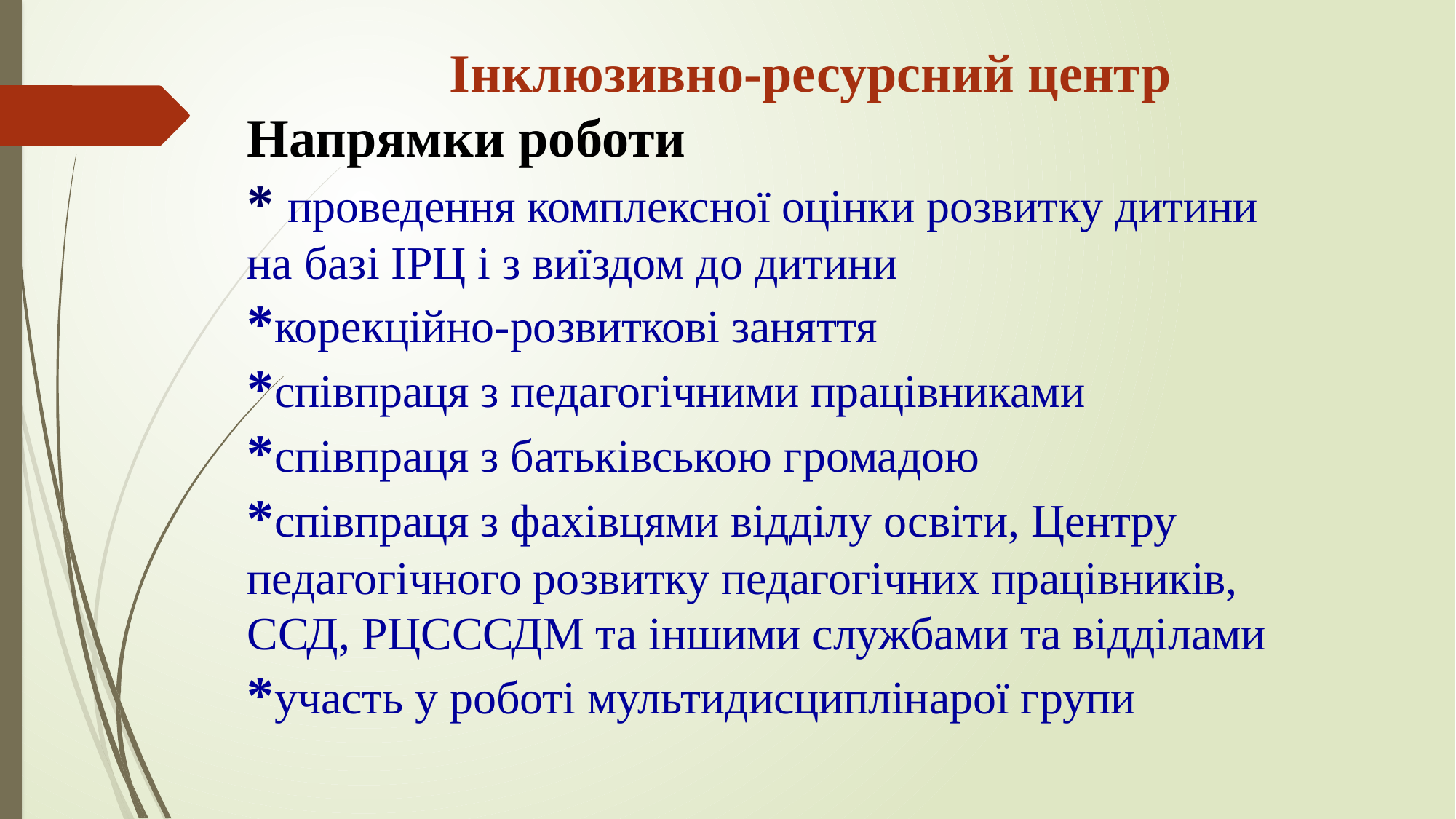

# Інклюзивно-ресурсний центр   Напрямки роботи * проведення комплексної оцінки розвитку дитини на базі ІРЦ і з виїздом до дитини *корекційно-розвиткові заняття *співпраця з педагогічними працівниками *співпраця з батьківською громадою *співпраця з фахівцями відділу освіти, Центру педагогічного розвитку педагогічних працівників,  ССД, РЦСССДМ та іншими службами та відділами *участь у роботі мультидисциплінарої групи